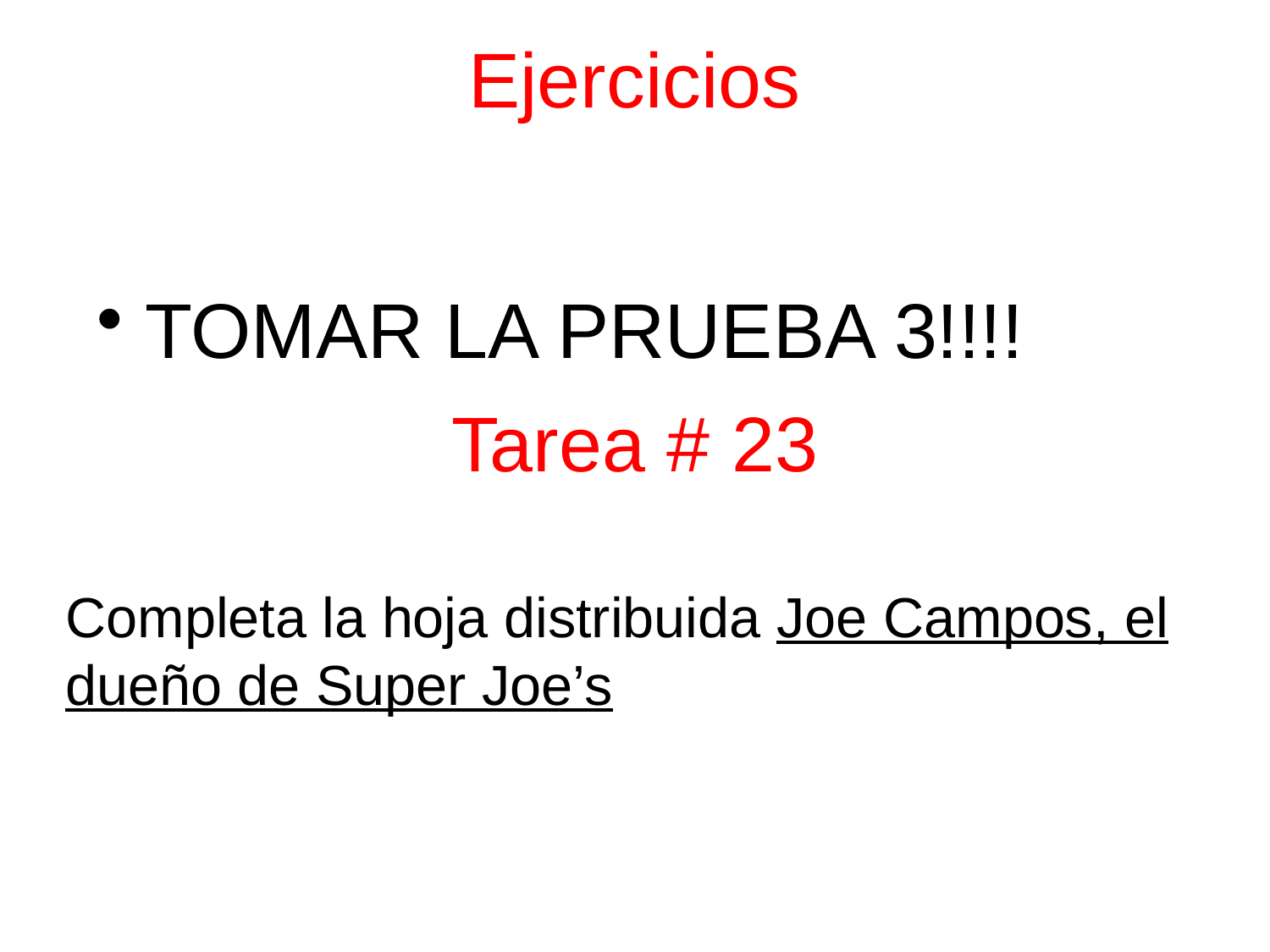

# Ejercicios

Completa la hoja distribuida Joe Campos, el dueño de Super Joe’s
TOMAR LA PRUEBA 3!!!!

Tarea # 23